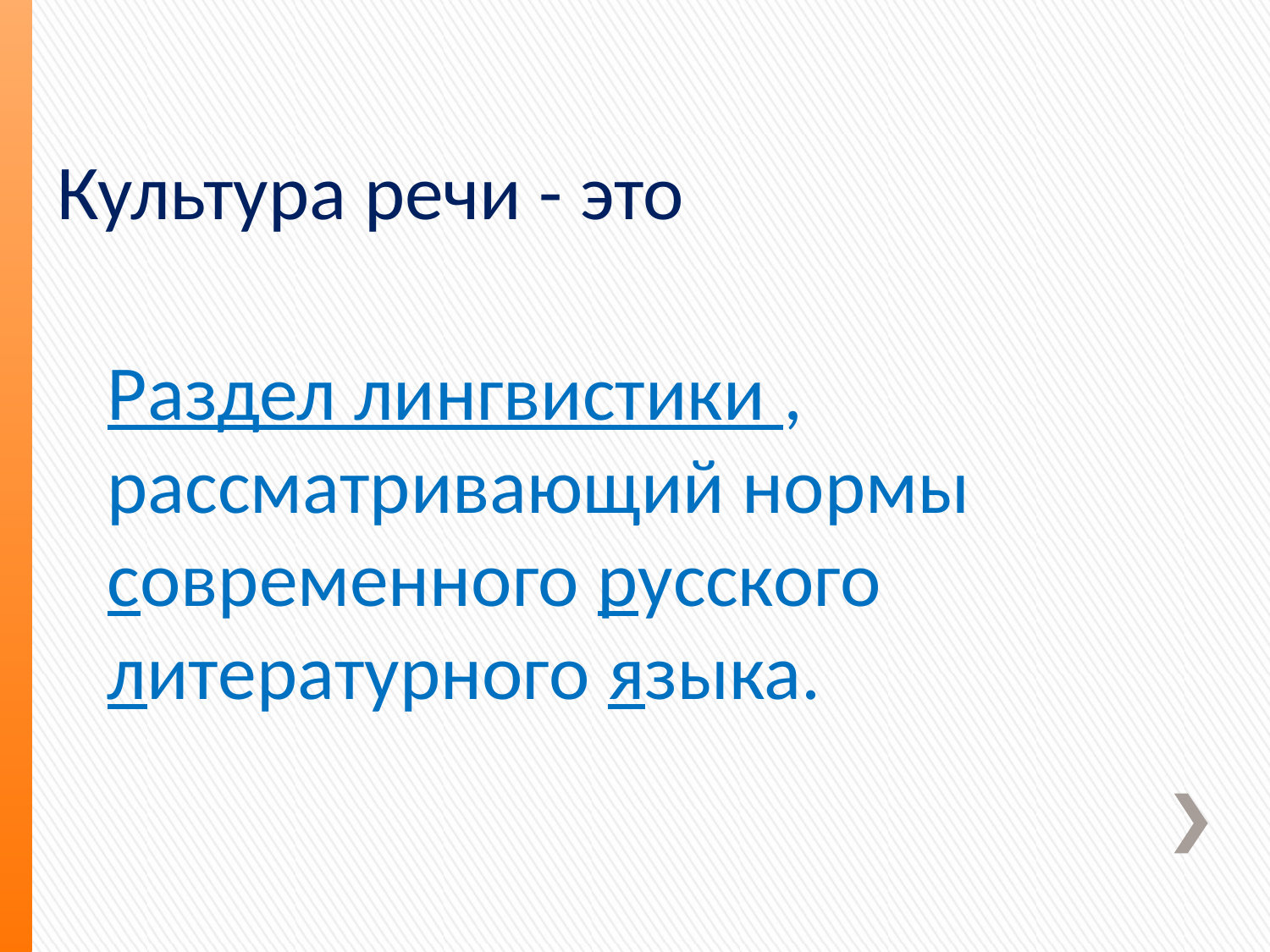

Культура речи - это
Раздел лингвистики , рассматривающий нормы современного русского литературного языка.